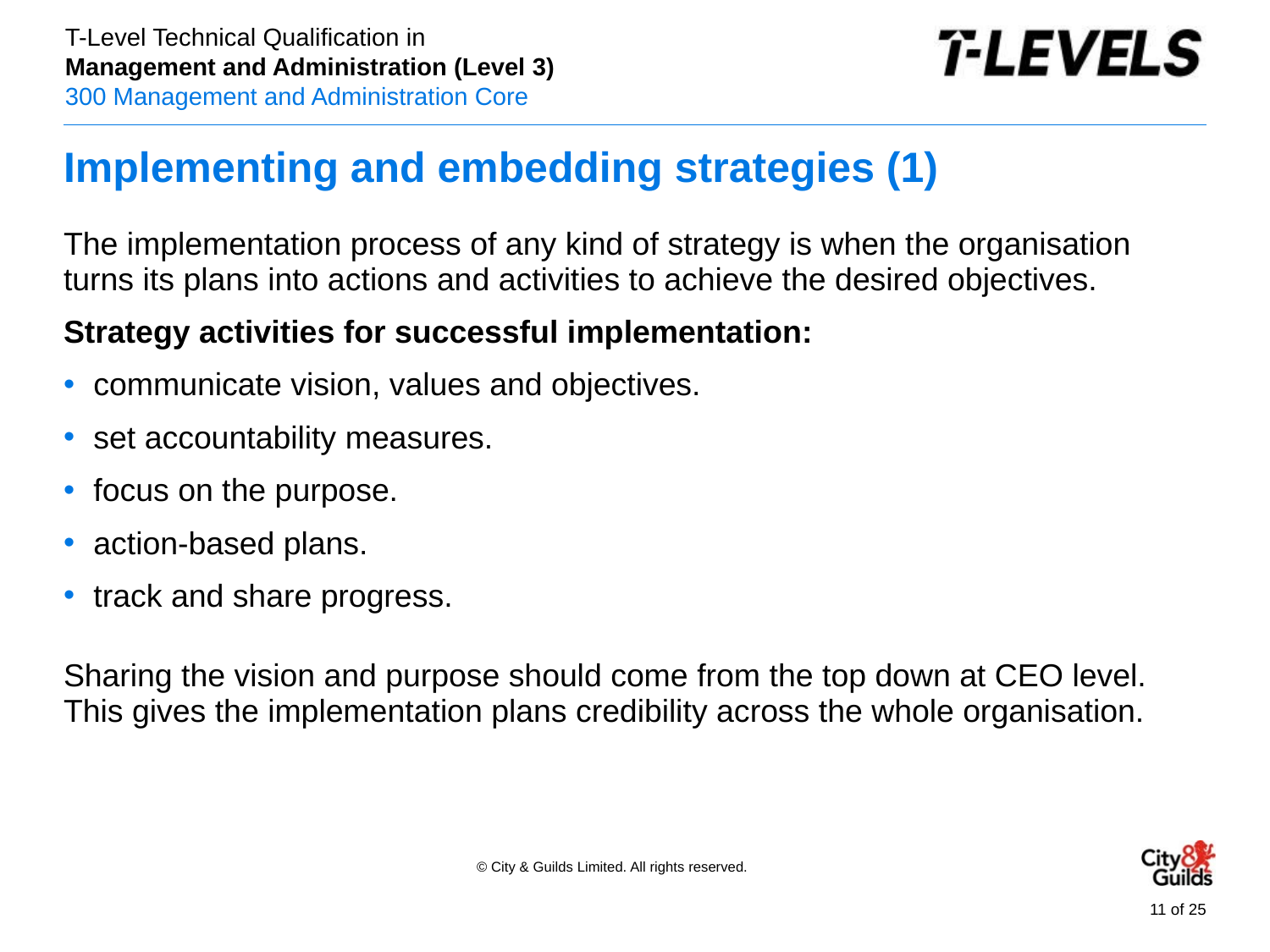

# Implementing and embedding strategies (1)
The implementation process of any kind of strategy is when the organisation turns its plans into actions and activities to achieve the desired objectives.
Strategy activities for successful implementation:
communicate vision, values and objectives.
set accountability measures.
focus on the purpose.
action-based plans.
track and share progress.

Sharing the vision and purpose should come from the top down at CEO level. This gives the implementation plans credibility across the whole organisation.